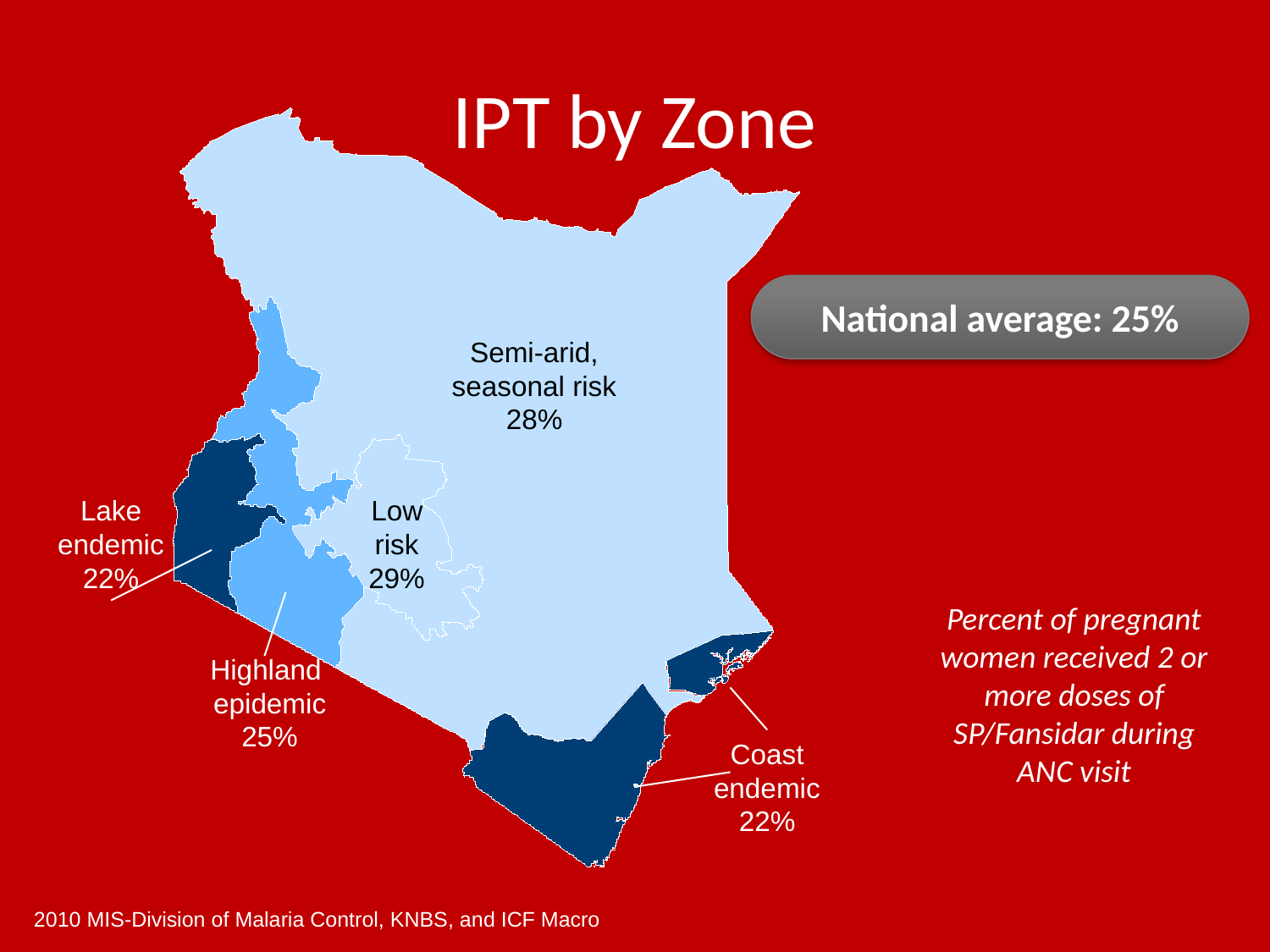

# IPT by Zone

National average: 25%
Semi-arid, seasonal risk
28%
Lake
endemic
22%
Low
risk
29%
Percent of pregnant women received 2 or more doses of SP/Fansidar during ANC visit
Highland
epidemic
25%
Coast
endemic
22%
2010 MIS-Division of Malaria Control, KNBS, and ICF Macro